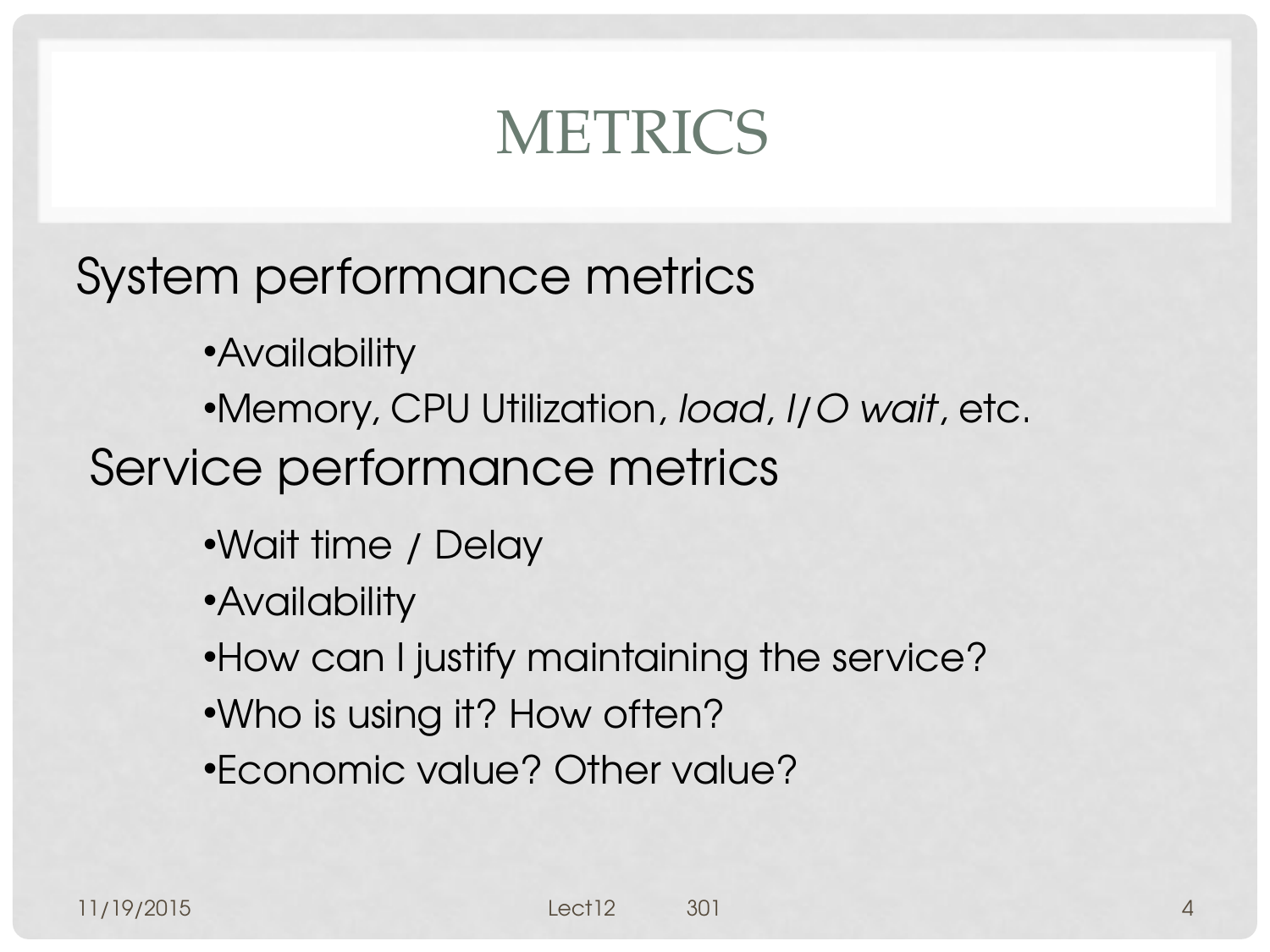

# Metrics
System performance metrics
Availability
Memory, CPU Utilization, load, I/O wait, etc.
 Service performance metrics
Wait time / Delay
Availability
How can I justify maintaining the service?
Who is using it? How often?
Economic value? Other value?

11/19/2015
Lect12            301
4